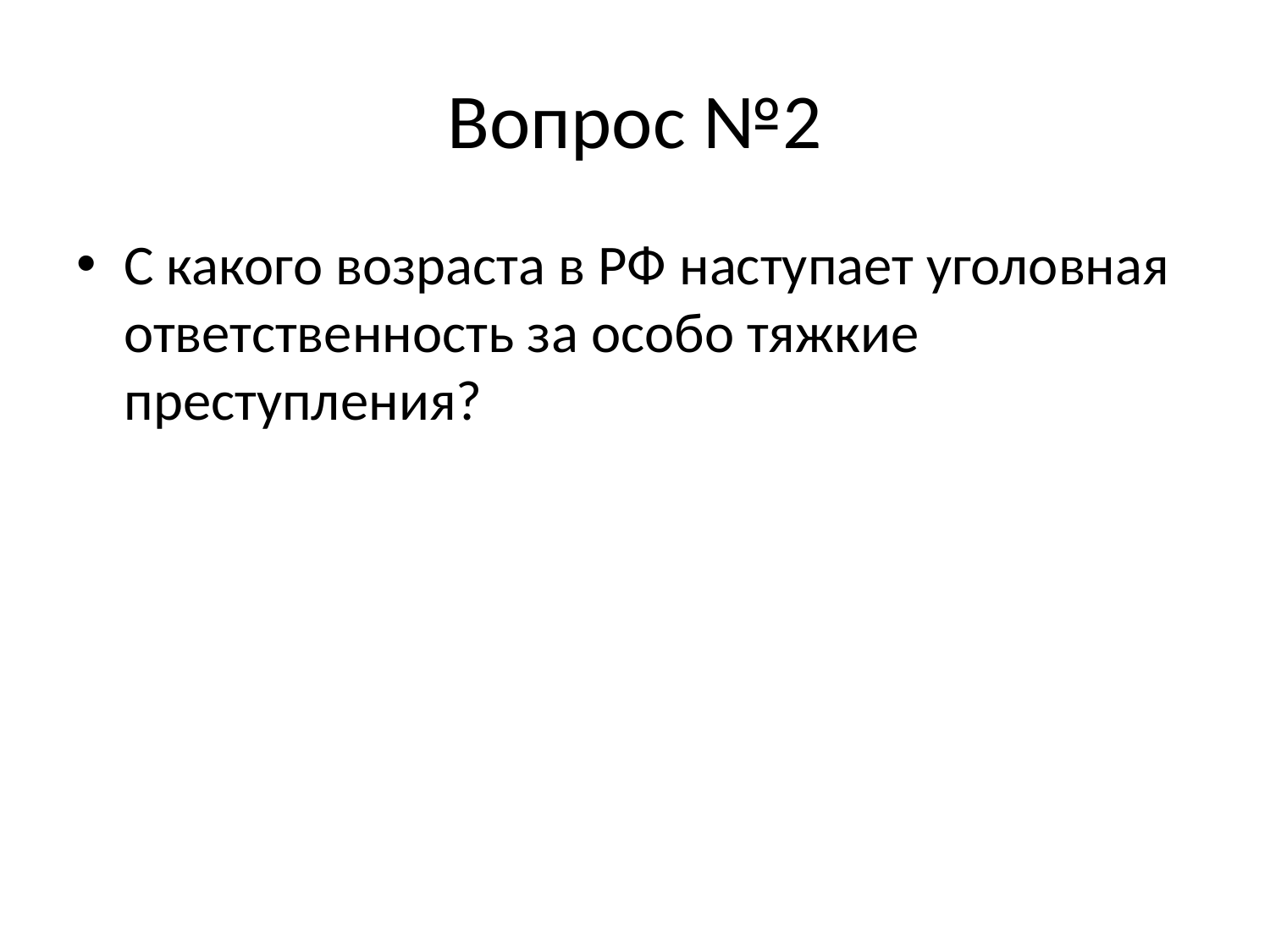

# Вопрос №2
С какого возраста в РФ наступает уголовная ответственность за особо тяжкие преступления?